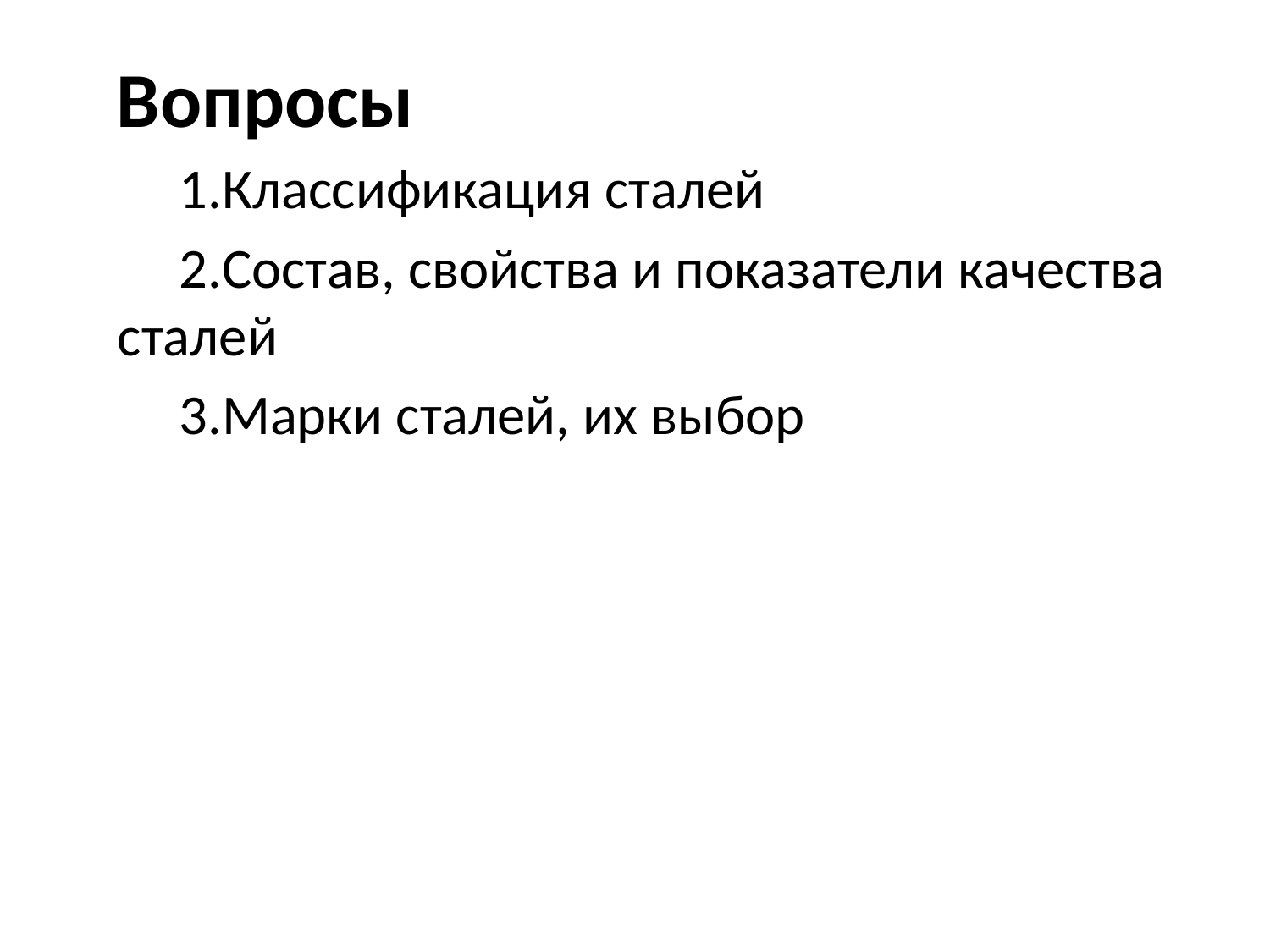

Вопросы
Классификация сталей
Состав, свойства и показатели качества сталей
Марки сталей, их выбор